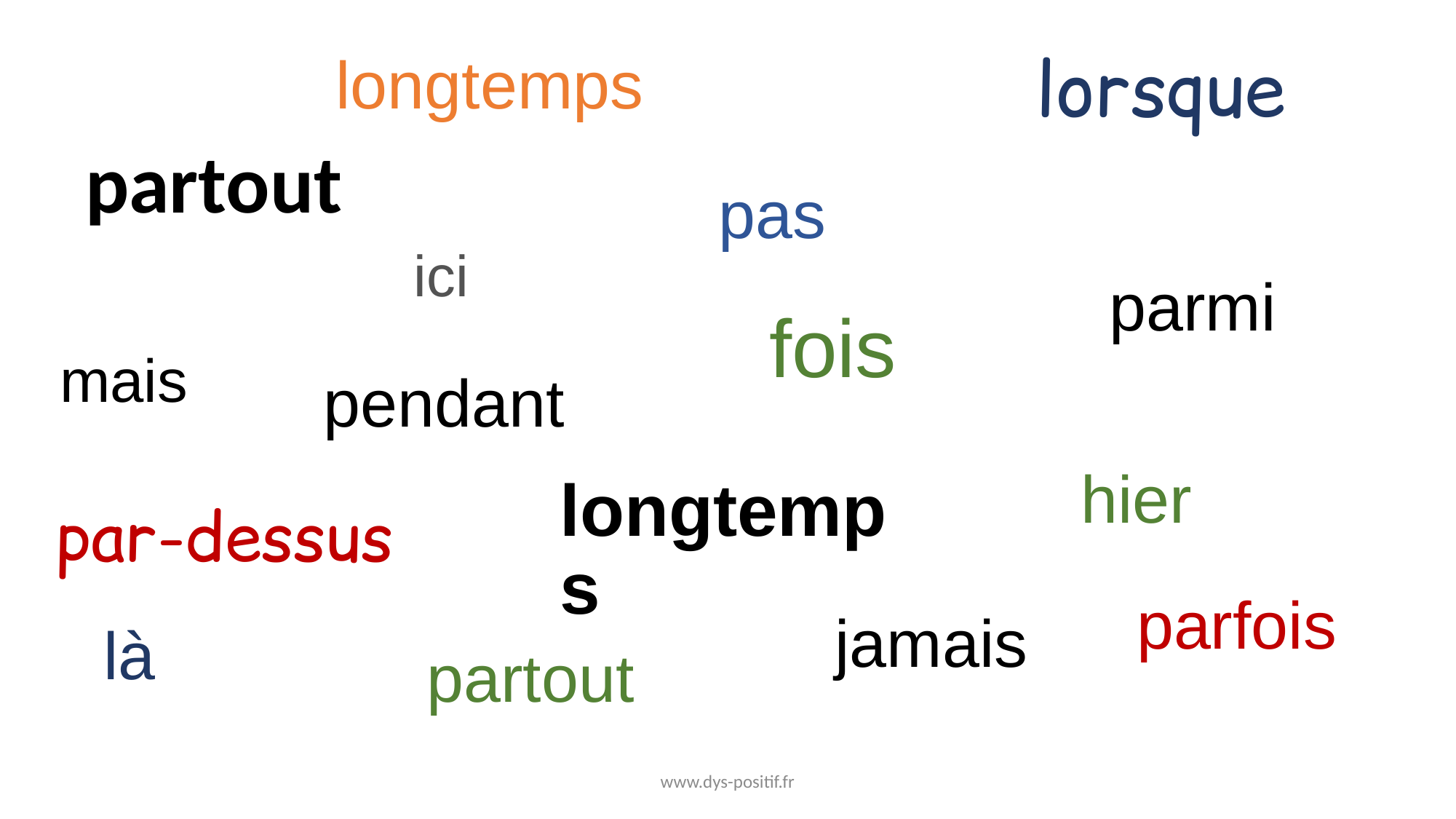

longtemps
lorsque
partout
pas
ici
parmi
fois
mais
pendant
hier
longtemps
par-dessus
parfois
jamais
là
partout
www.dys-positif.fr